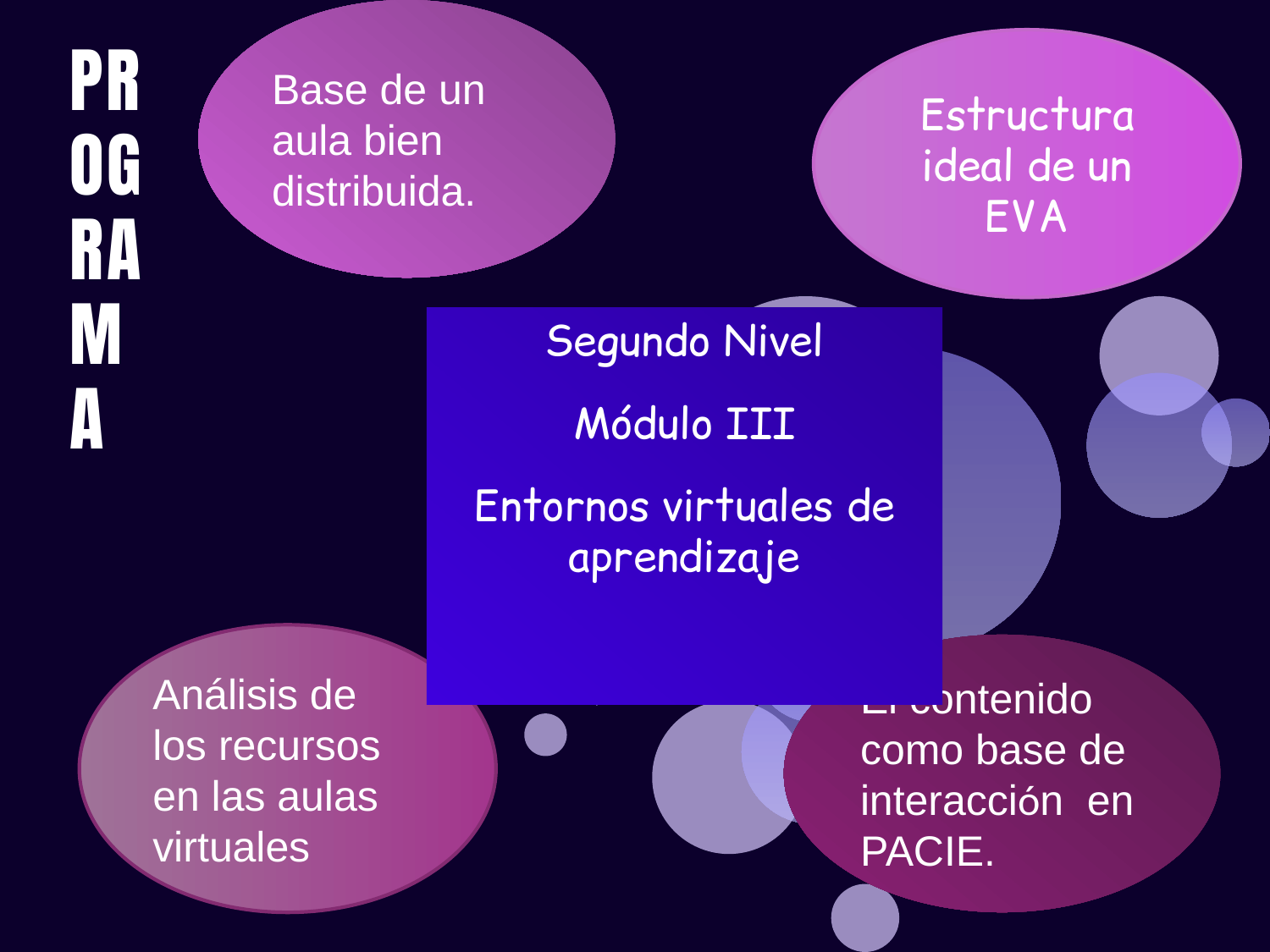

Base de un aula bien distribuida.
Estructura ideal de un EVA
# PROGRAMA
Segundo Nivel
Módulo III
Entornos virtuales de aprendizaje

Análisis de los recursos en las aulas virtuales
El contenido como base de interacción  en PACIE.